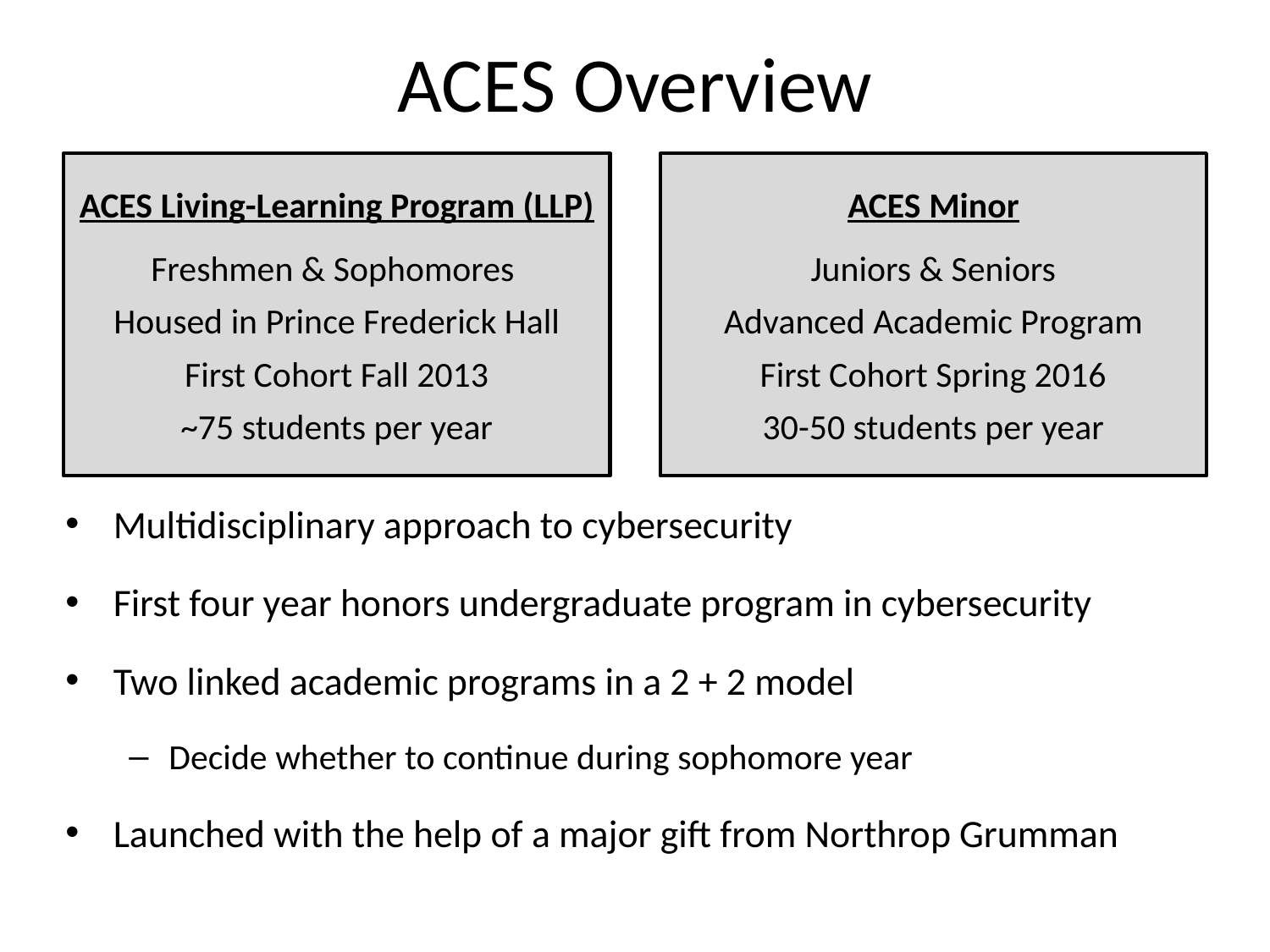

# ACES Overview
ACES Living-Learning Program (LLP)
Freshmen & Sophomores
Housed in Prince Frederick Hall
First Cohort Fall 2013
~75 students per year
ACES Minor
Juniors & Seniors
Advanced Academic Program
First Cohort Spring 2016
30-50 students per year
Multidisciplinary approach to cybersecurity
First four year honors undergraduate program in cybersecurity
Two linked academic programs in a 2 + 2 model
Decide whether to continue during sophomore year
Launched with the help of a major gift from Northrop Grumman